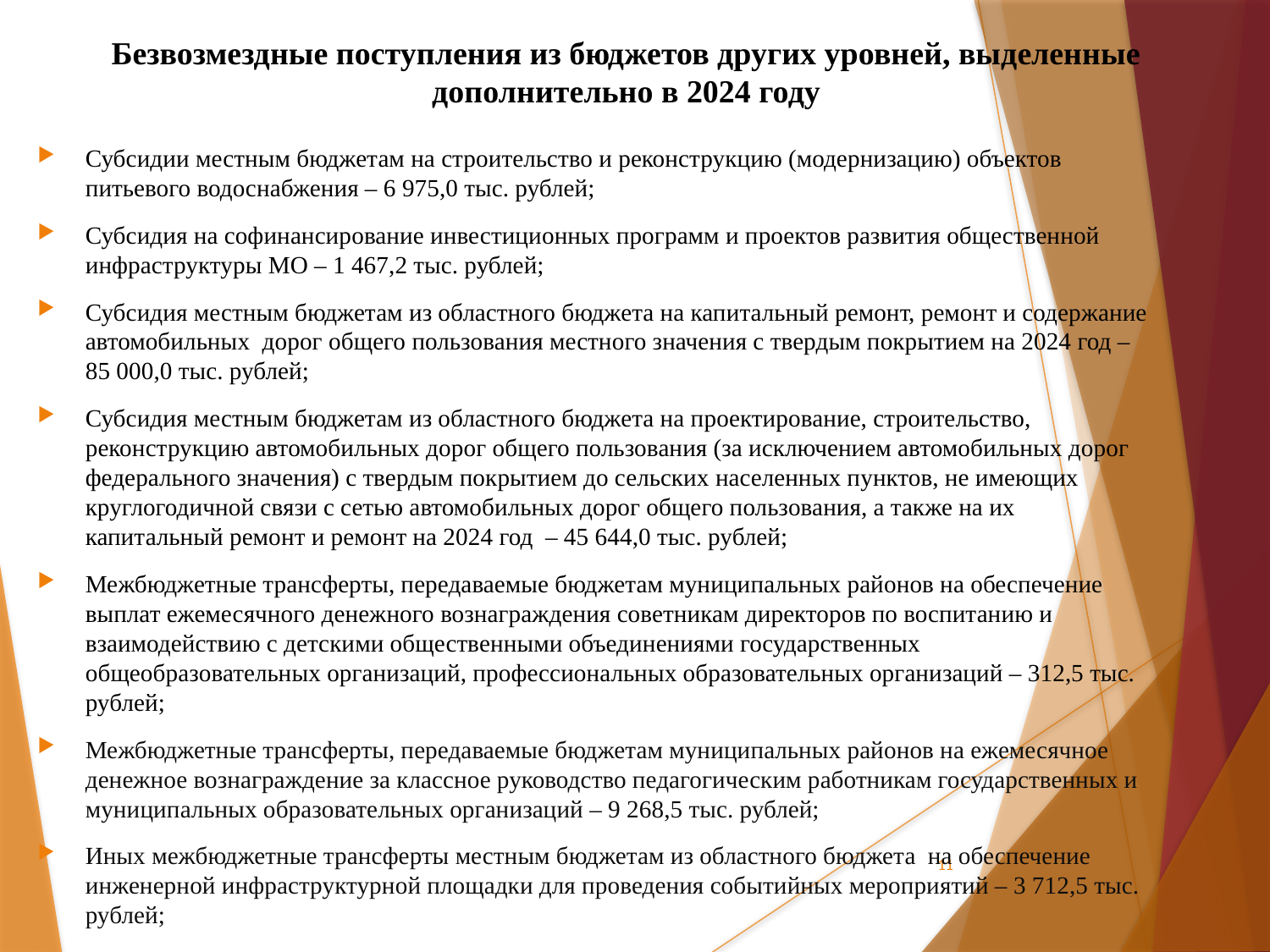

# Безвозмездные поступления из бюджетов других уровней, выделенные дополнительно в 2024 году
Субсидии местным бюджетам на строительство и реконструкцию (модернизацию) объектов питьевого водоснабжения – 6 975,0 тыс. рублей;
Субсидия на софинансирование инвестиционных программ и проектов развития общественной инфраструктуры МО – 1 467,2 тыс. рублей;
Субсидия местным бюджетам из областного бюджета на капитальный ремонт, ремонт и содержание автомобильных  дорог общего пользования местного значения с твердым покрытием на 2024 год – 85 000,0 тыс. рублей;
Субсидия местным бюджетам из областного бюджета на проектирование, строительство, реконструкцию автомобильных дорог общего пользования (за исключением автомобильных дорог федерального значения) с твердым покрытием до сельских населенных пунктов, не имеющих круглогодичной связи с сетью автомобильных дорог общего пользования, а также на их капитальный ремонт и ремонт на 2024 год  – 45 644,0 тыс. рублей;
Межбюджетные трансферты, передаваемые бюджетам муниципальных районов на обеспечение выплат ежемесячного денежного вознаграждения советникам директоров по воспитанию и взаимодействию с детскими общественными объединениями государственных общеобразовательных организаций, профессиональных образовательных организаций – 312,5 тыс. рублей;
Межбюджетные трансферты, передаваемые бюджетам муниципальных районов на ежемесячное денежное вознаграждение за классное руководство педагогическим работникам государственных и муниципальных образовательных организаций – 9 268,5 тыс. рублей;
Иных межбюджетные трансферты местным бюджетам из областного бюджета  на обеспечение инженерной инфраструктурной площадки для проведения событийных мероприятий – 3 712,5 тыс. рублей;
11